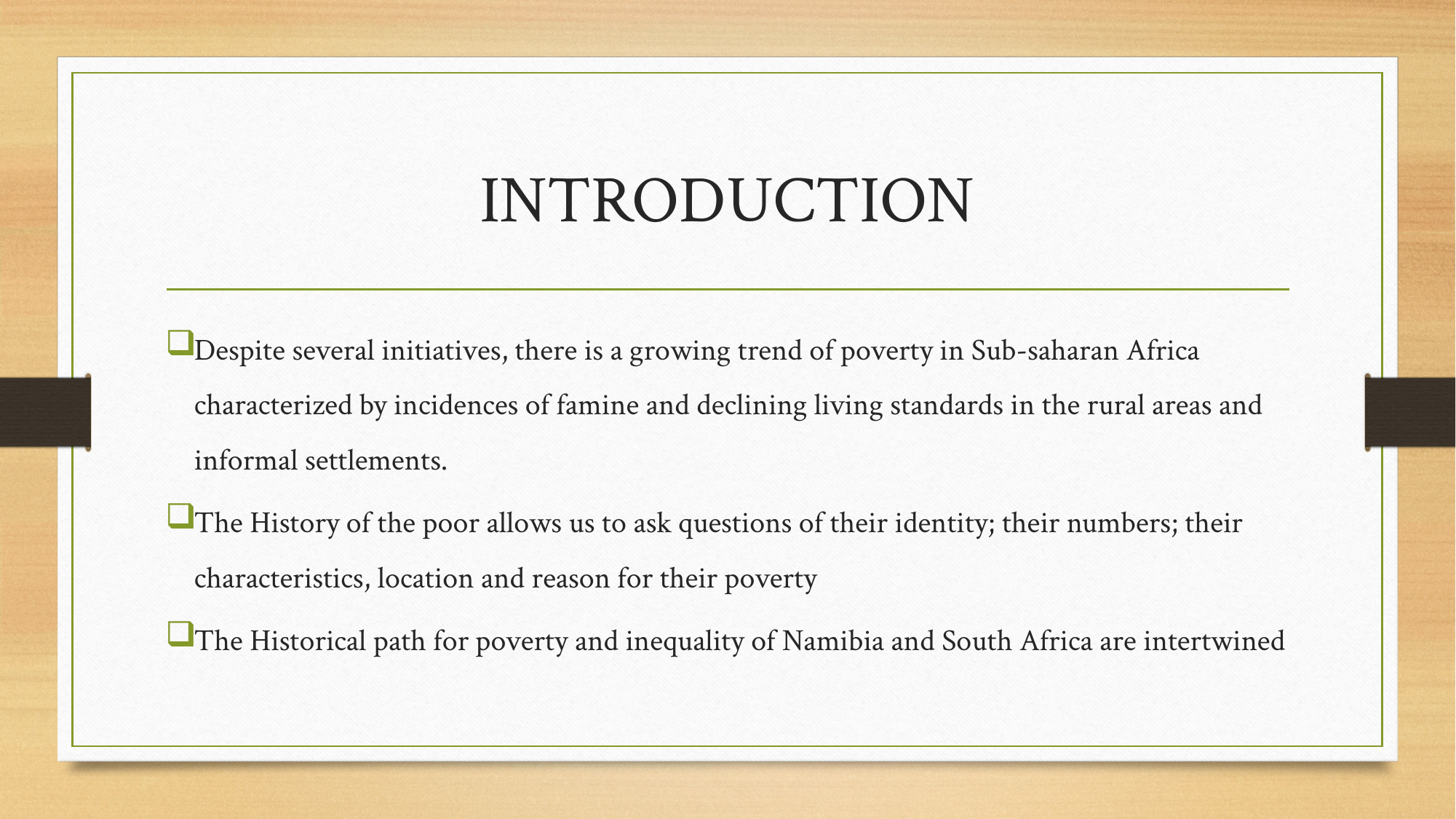

# INTRODUCTION
Despite several initiatives, there is a growing trend of poverty in Sub-saharan Africa characterized by incidences of famine and declining living standards in the rural areas and 	informal settlements.
The History of the poor allows us to ask questions of their identity; their numbers; their characteristics, location and reason for their poverty
The Historical path for poverty and inequality of Namibia and South Africa are intertwined